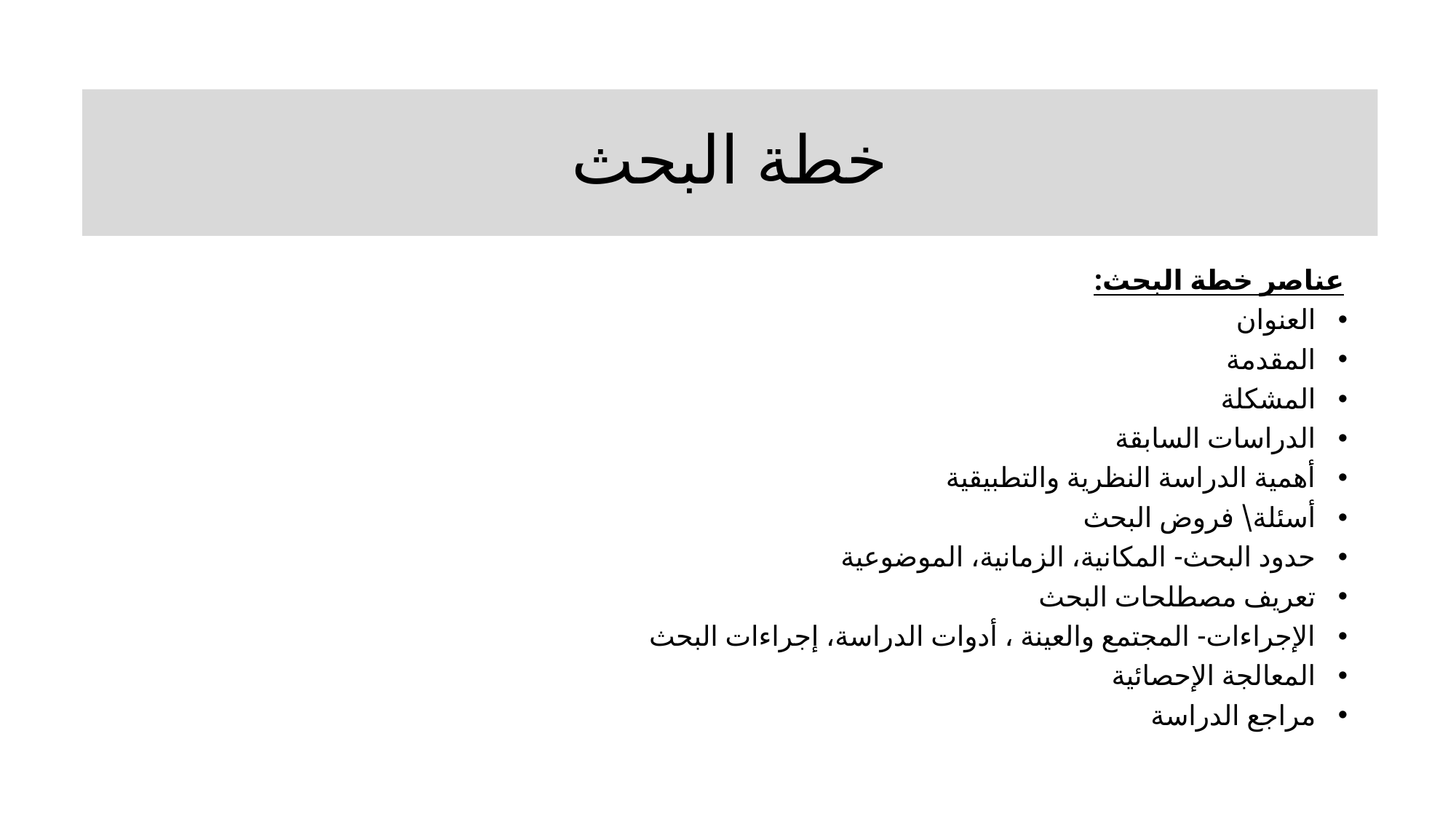

# خطة البحث

عناصر خطة البحث:
العنوان
المقدمة
المشكلة
الدراسات السابقة
أهمية الدراسة النظرية والتطبيقية
أسئلة\ فروض البحث
حدود البحث- المكانية، الزمانية، الموضوعية
تعريف مصطلحات البحث
الإجراءات- المجتمع والعينة ، أدوات الدراسة، إجراءات البحث
المعالجة الإحصائية
مراجع الدراسة